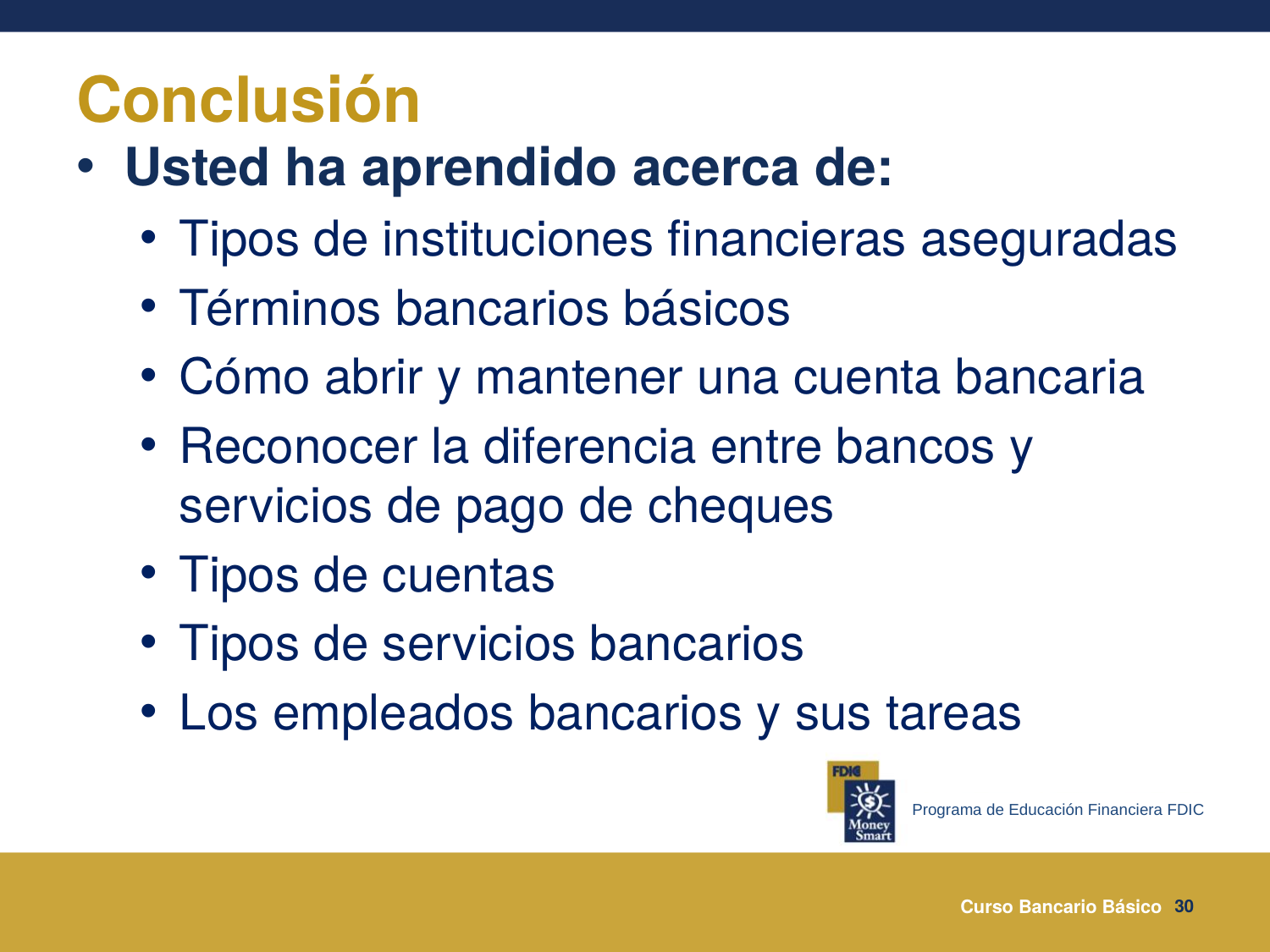

# Conclusión
Usted ha aprendido acerca de:
Tipos de instituciones financieras aseguradas
Términos bancarios básicos
Cómo abrir y mantener una cuenta bancaria
Reconocer la diferencia entre bancos y servicios de pago de cheques
Tipos de cuentas
Tipos de servicios bancarios
Los empleados bancarios y sus tareas